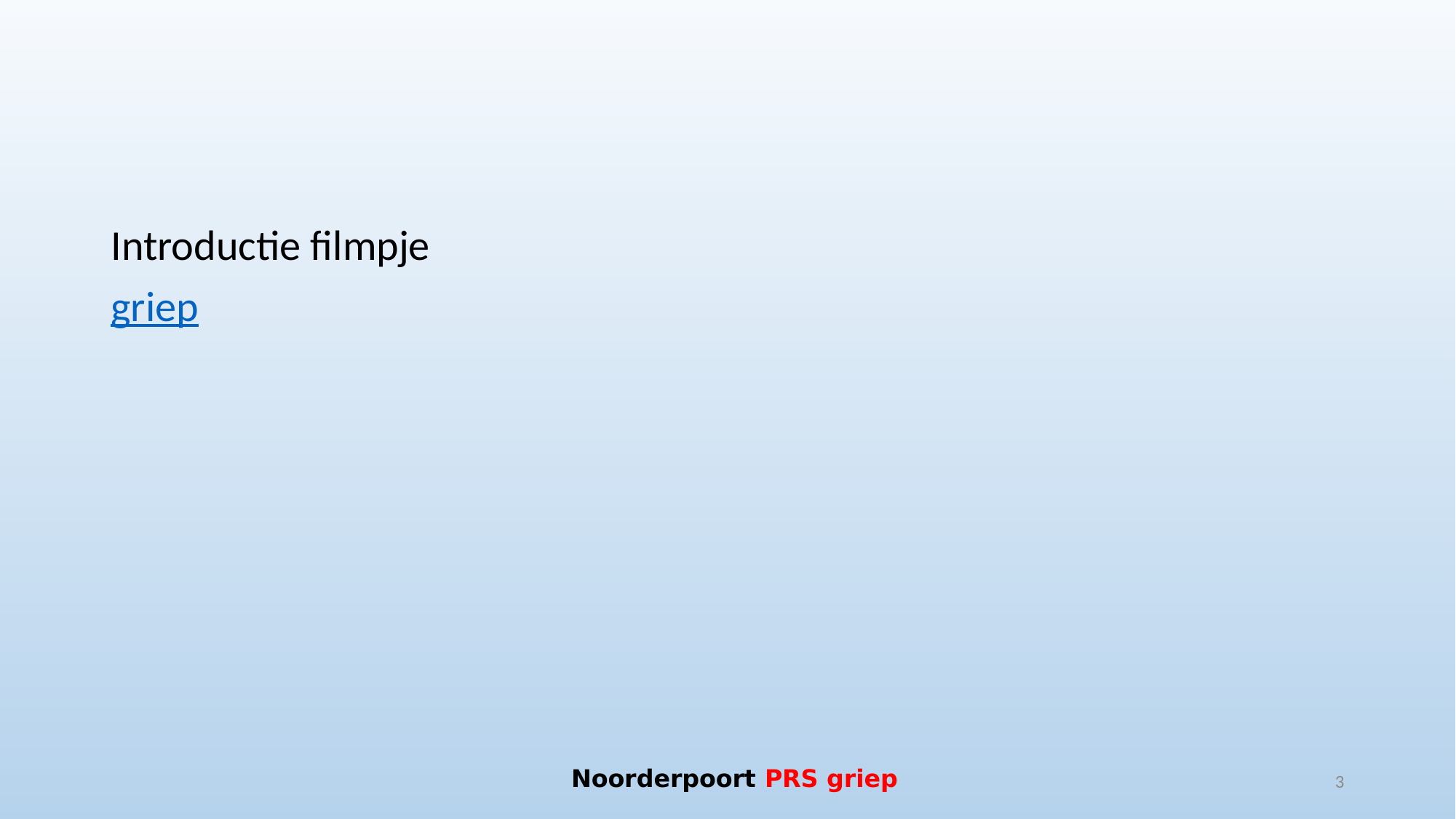

#
Introductie filmpje
griep
Noorderpoort PRS griep
3